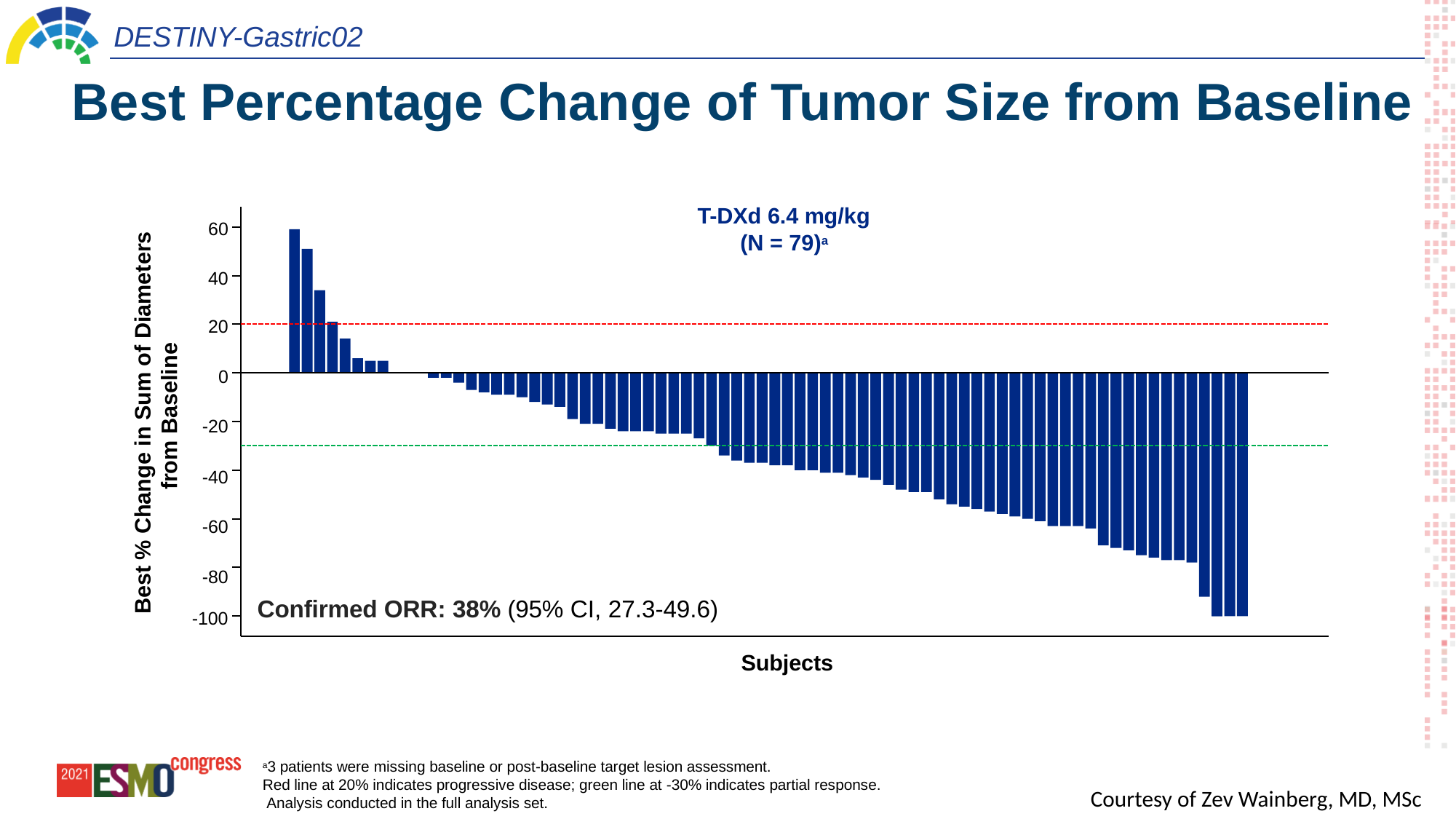

# DESTINY-Gastric02

Best Percentage Change of Tumor Size from Baseline
T-DXd 6.4 mg/kg

60
(N = 79)a
Best % Change in Sum of Diameters  from Baseline
40

20

0

-20

-40

-60

-80
Confirmed ORR: 38% (95% CI, 27.3-49.6)
-100
Subjects
a3 patients were missing baseline or post-baseline target lesion assessment.
Red line at 20% indicates progressive disease; green line at -30% indicates partial response.  Analysis conducted in the full analysis set.
Courtesy of Zev Wainberg, MD, MSc